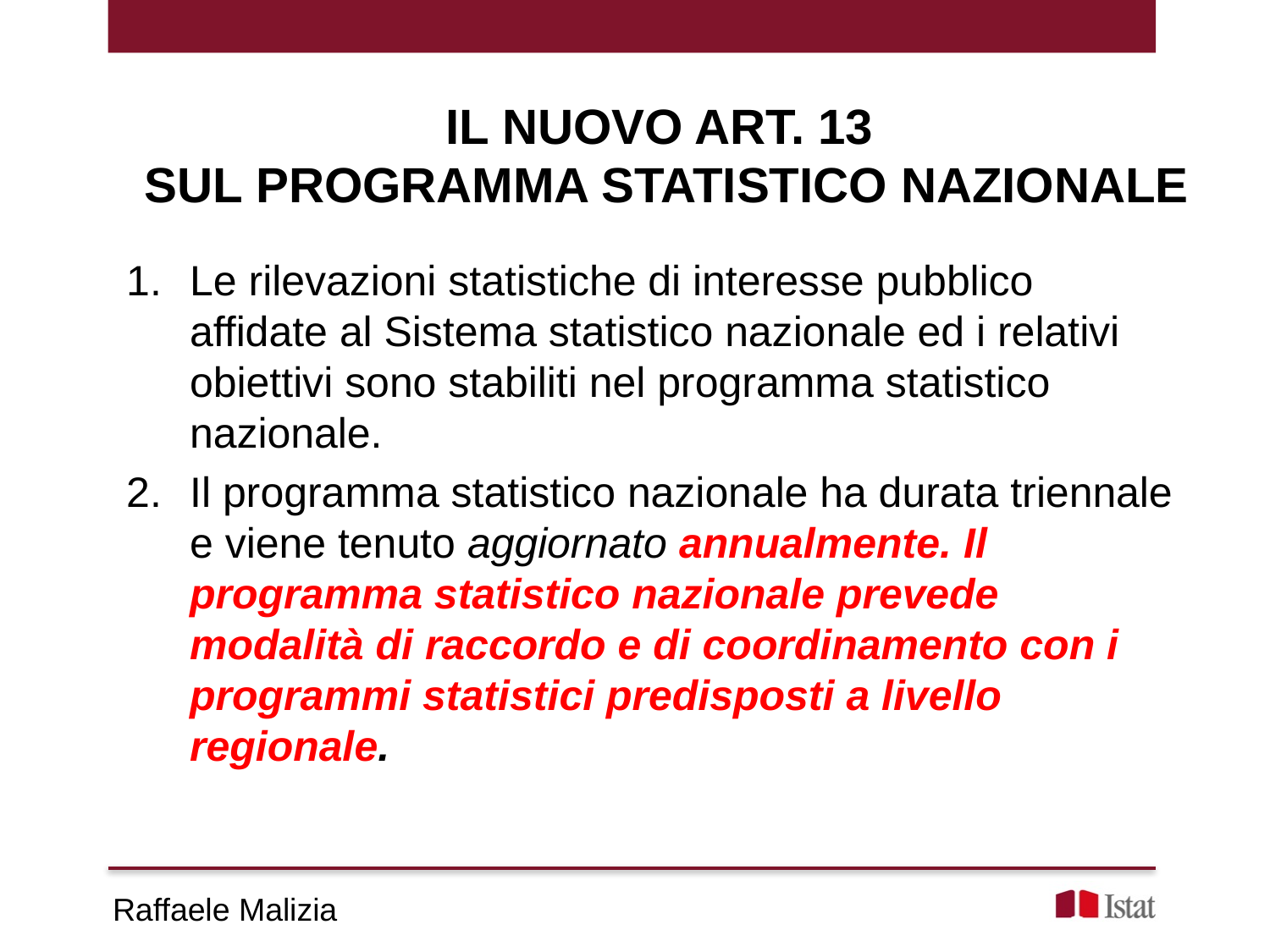

# Il nuovo art. 13 sul programma statistico nazionale
Le rilevazioni statistiche di interesse pubblico affidate al Sistema statistico nazionale ed i relativi obiettivi sono stabiliti nel programma statistico nazionale.
Il programma statistico nazionale ha durata triennale e viene tenuto aggiornato annualmente. Il programma statistico nazionale prevede modalità di raccordo e di coordinamento con i programmi statistici predisposti a livello regionale.
Raffaele Malizia